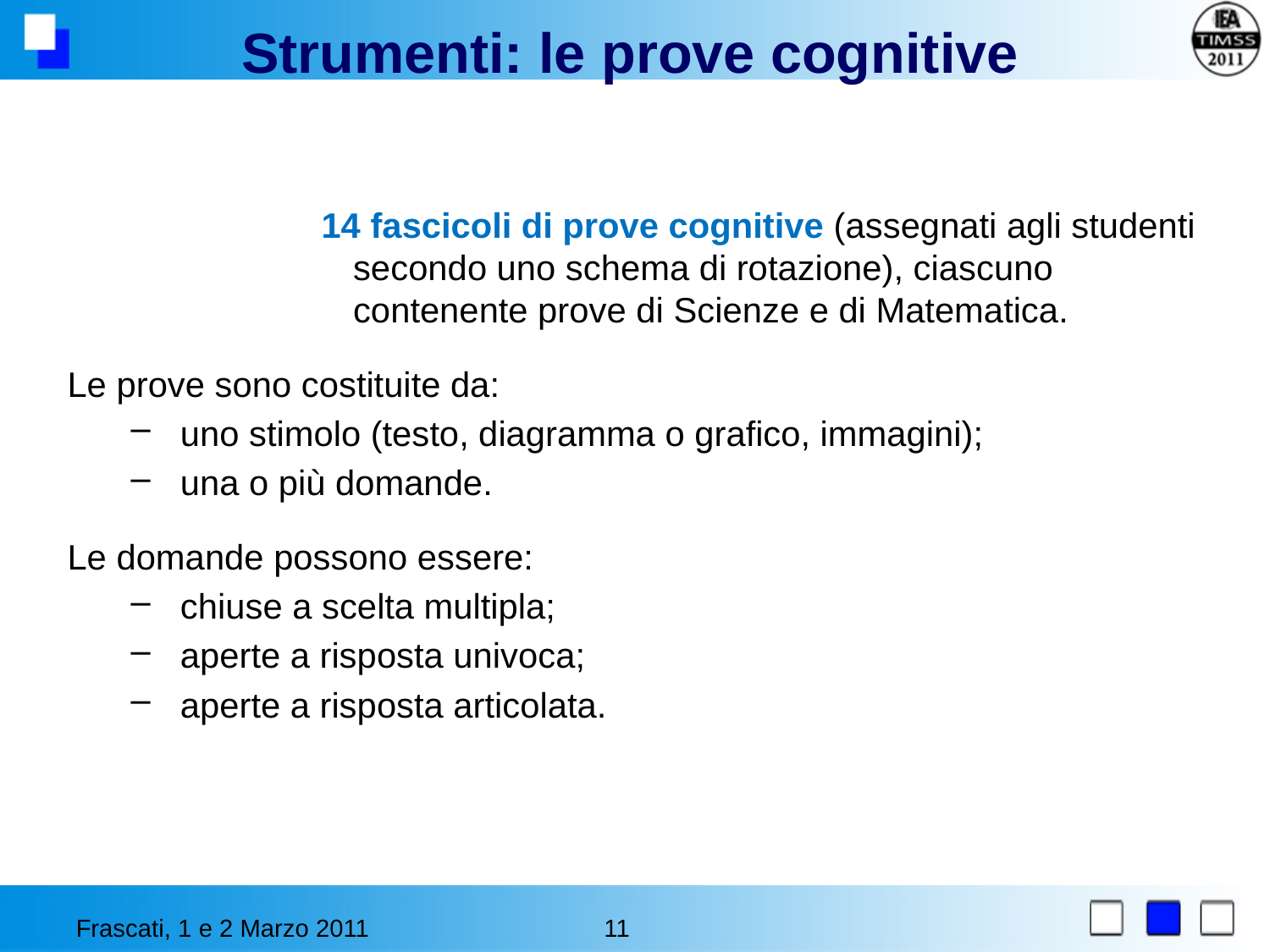

Strumenti: le prove cognitive

14 fascicoli di prove cognitive (assegnati agli studenti secondo uno schema di rotazione), ciascuno contenente prove di Scienze e di Matematica.

Le prove sono costituite da:
 uno stimolo (testo, diagramma o grafico, immagini);
 una o più domande.

Le domande possono essere:
 chiuse a scelta multipla;
 aperte a risposta univoca;
 aperte a risposta articolata.
Frascati, 1 e 2 Marzo 2011
11